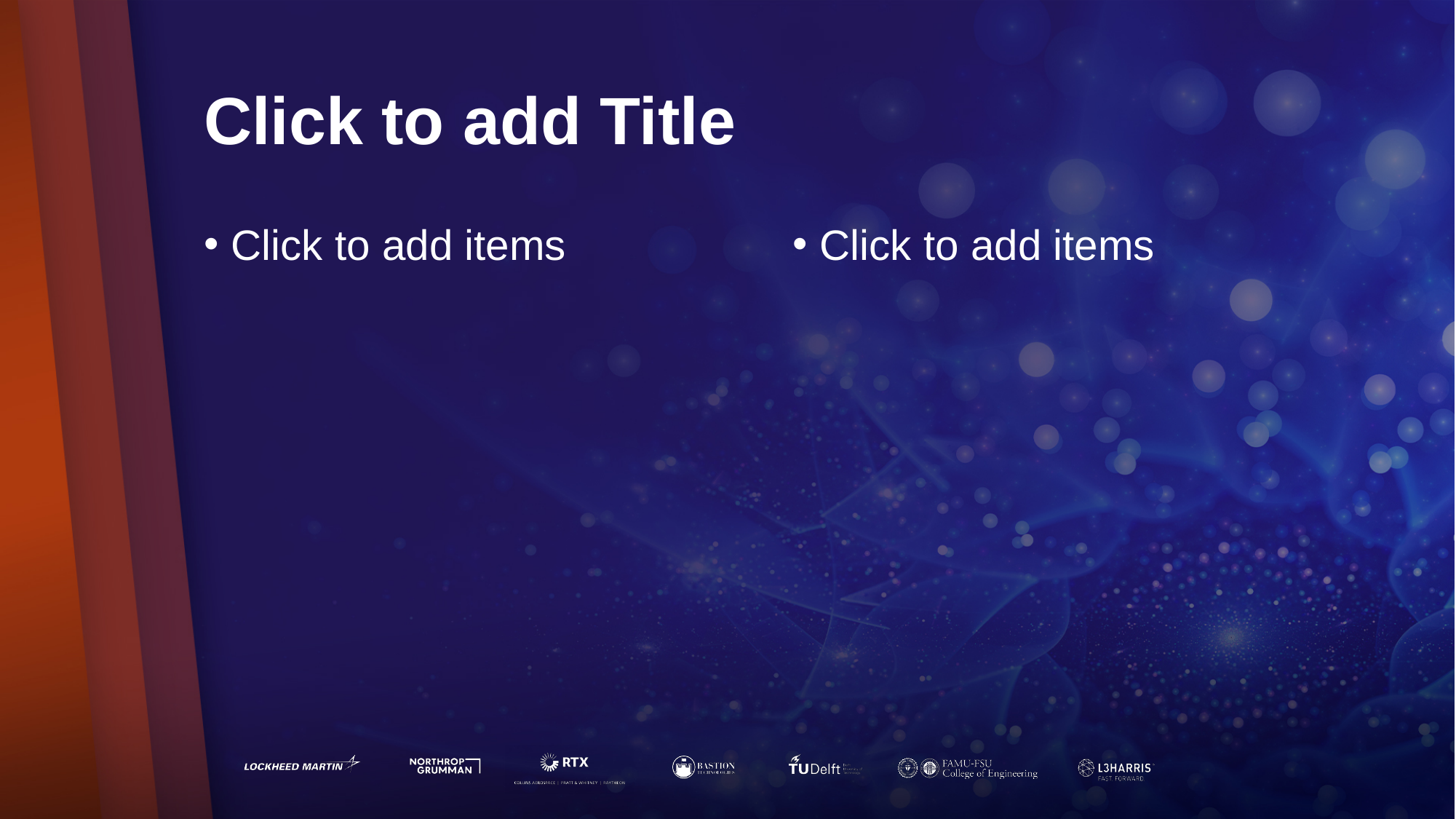

# Click to add Title
Click to add items
Click to add items